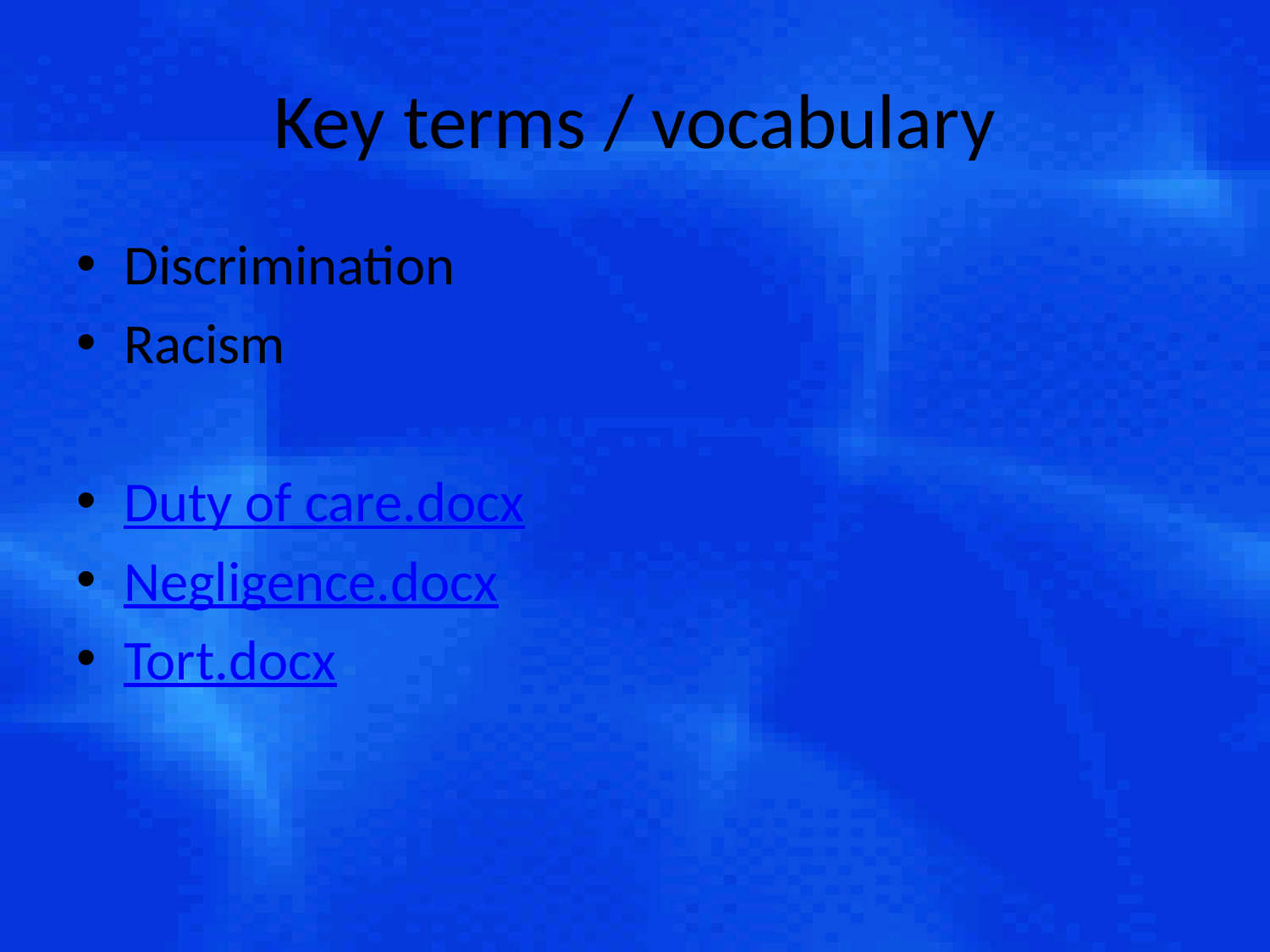

# Key terms / vocabulary
Discrimination
Racism

Duty of care.docx
Negligence.docx
Tort.docx